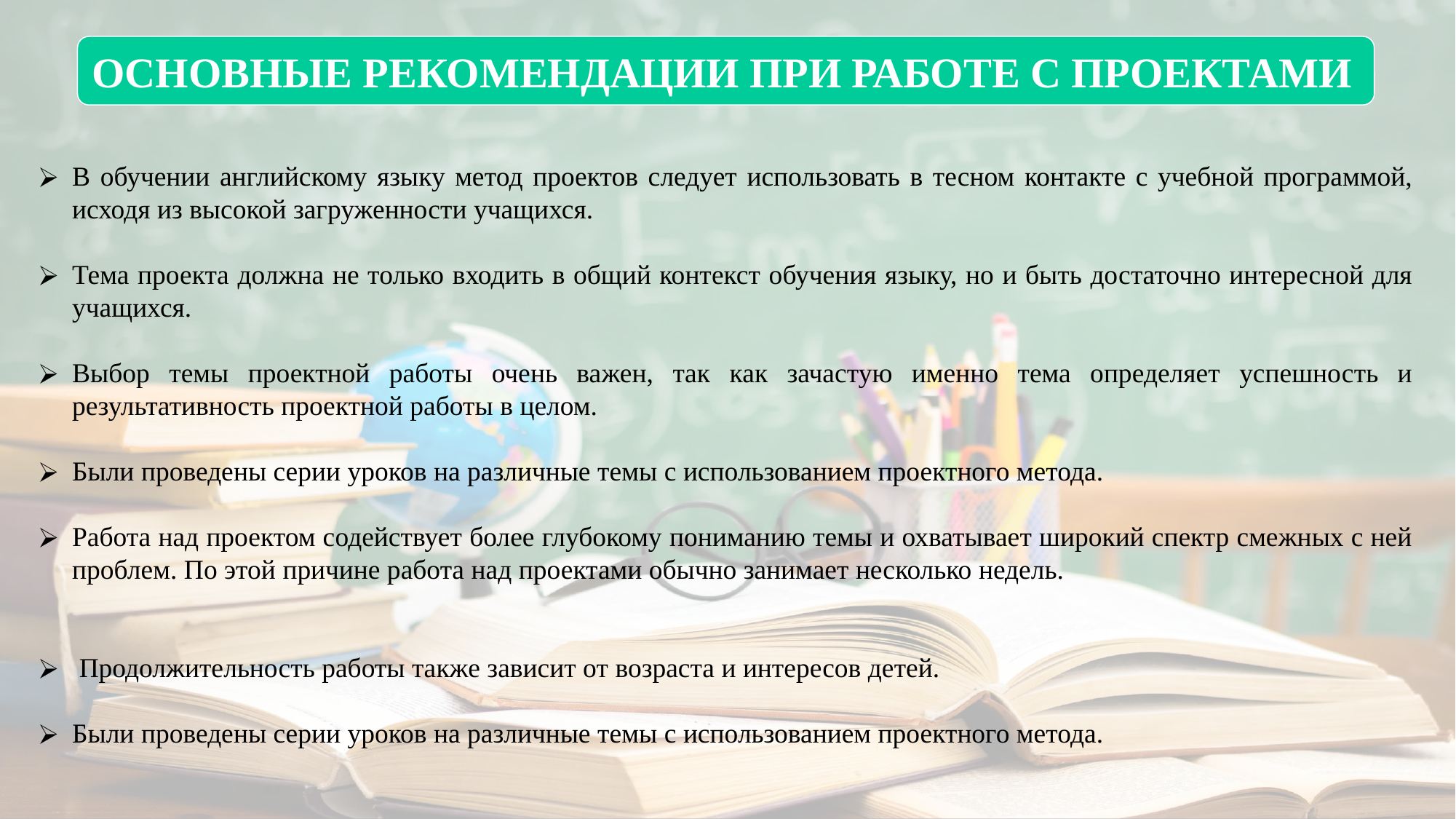

ОСНОВНЫЕ РЕКОМЕНДАЦИИ ПРИ РАБОТЕ С ПРОЕКТАМИ
В обучении английскому языку метод проектов следует использовать в тесном контакте с учебной программой, исходя из высокой загруженности учащихся.

Тема проекта должна не только входить в общий контекст обучения языку, но и быть достаточно интересной для учащихся.

Выбор темы проектной работы очень важен, так как зачастую именно тема определяет успешность и результативность проектной работы в целом.

Были проведены серии уроков на различные темы с использованием проектного метода.

Работа над проектом содействует более глубокому пониманию темы и охватывает широкий спектр смежных с ней проблем. По этой причине работа над проектами обычно занимает несколько недель.

 Продолжительность работы также зависит от возраста и интересов детей.

Были проведены серии уроков на различные темы с использованием проектного метода.